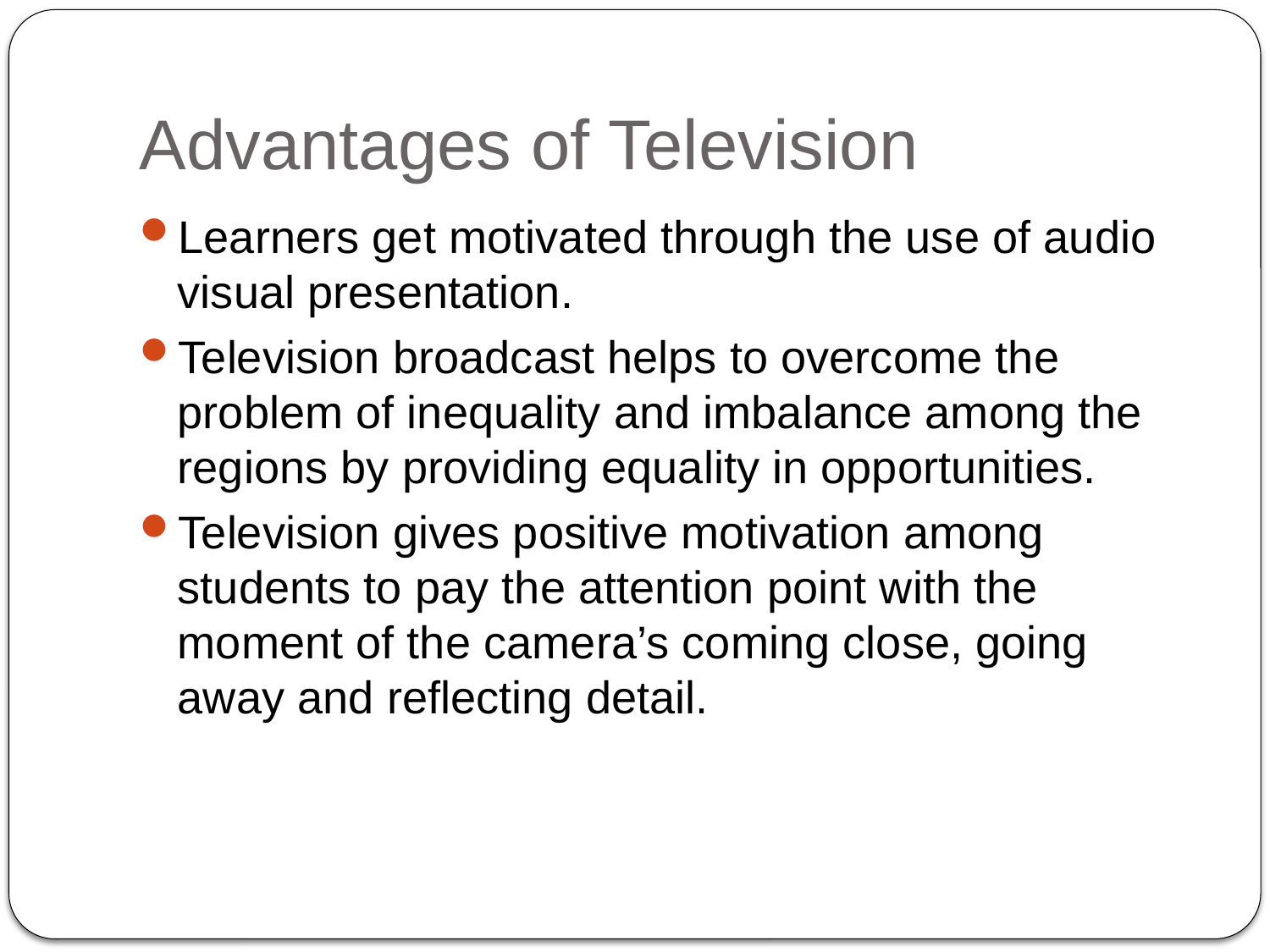

# Advantages of Television
Learners get motivated through the use of audio visual presentation.
Television broadcast helps to overcome the problem of inequality and imbalance among the regions by providing equality in opportunities.
Television gives positive motivation among students to pay the attention point with the moment of the camera’s coming close, going away and reflecting detail.